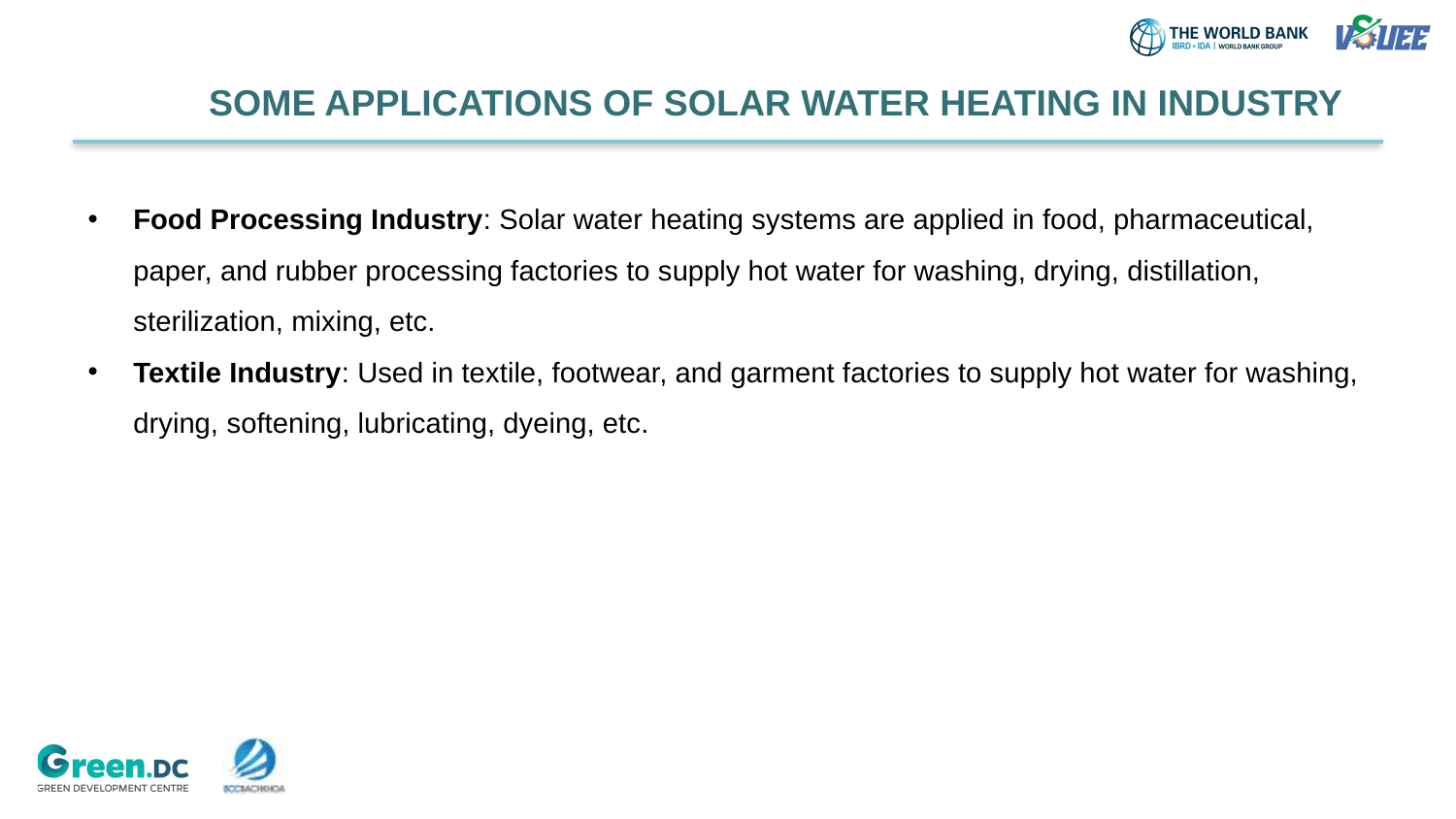

SOME APPLICATIONS OF SOLAR WATER HEATING IN INDUSTRY
Food Processing Industry: Solar water heating systems are applied in food, pharmaceutical, paper, and rubber processing factories to supply hot water for washing, drying, distillation, sterilization, mixing, etc.
Textile Industry: Used in textile, footwear, and garment factories to supply hot water for washing, drying, softening, lubricating, dyeing, etc.